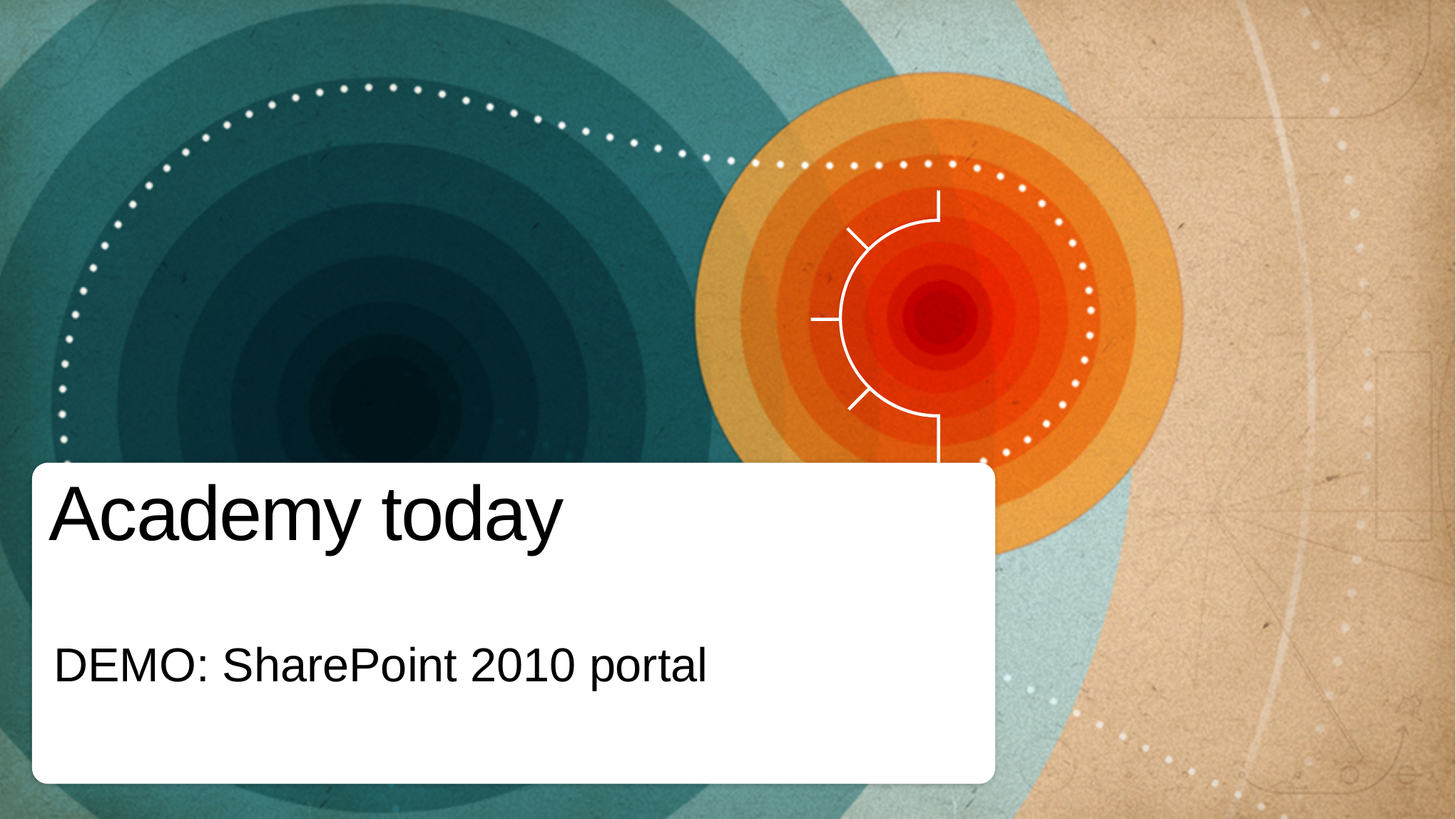

# Academy today
DEMO: SharePoint 2010 portal